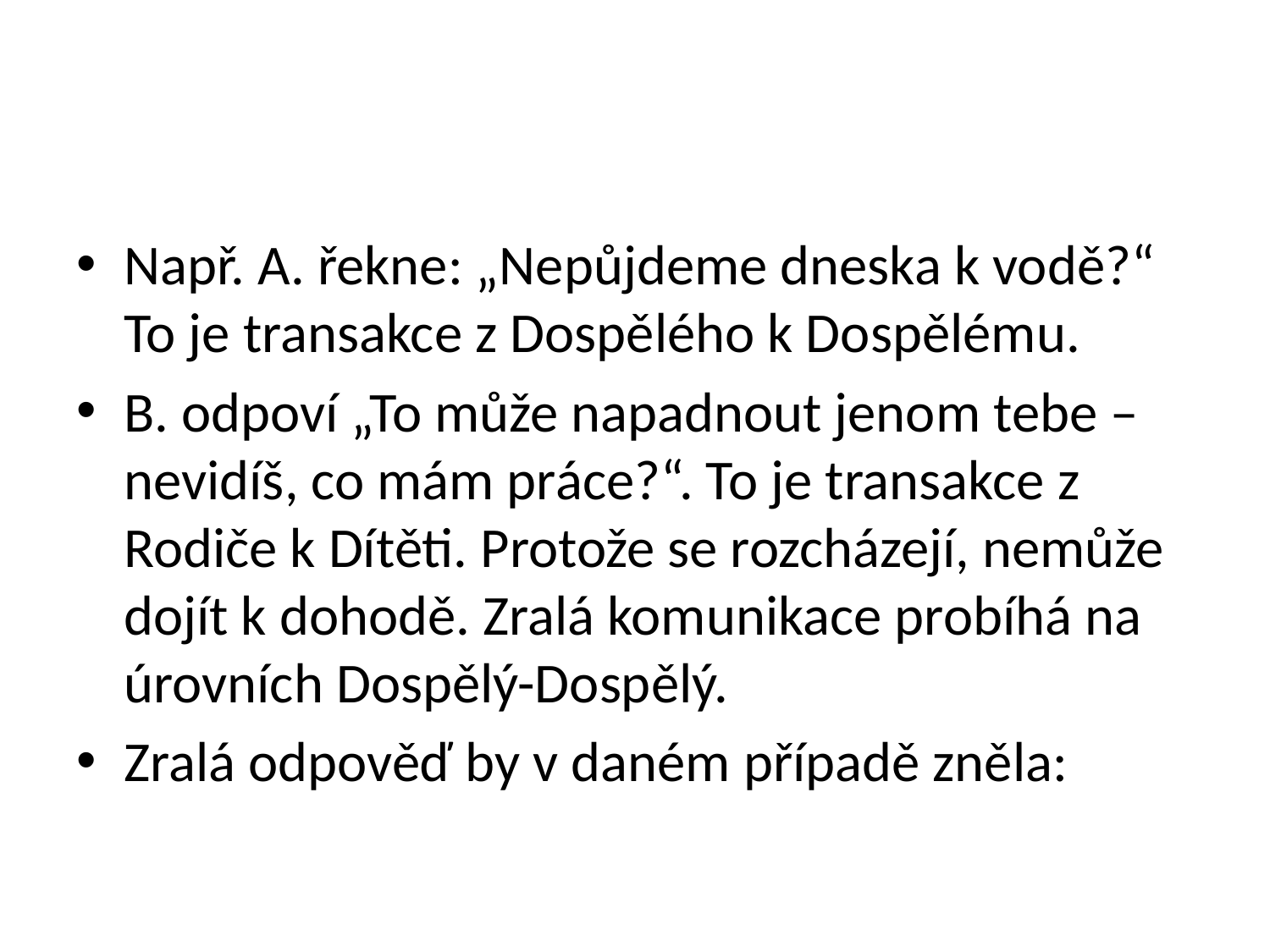

#
Např. A. řekne: „Nepůjdeme dneska k vodě?“ To je transakce z Dospělého k Dospělému.
B. odpoví „To může napadnout jenom tebe – nevidíš, co mám práce?“. To je transakce z Rodiče k Dítěti. Protože se rozcházejí, nemůže dojít k dohodě. Zralá komunikace probíhá na úrovních Dospělý-Dospělý.
Zralá odpověď by v daném případě zněla: